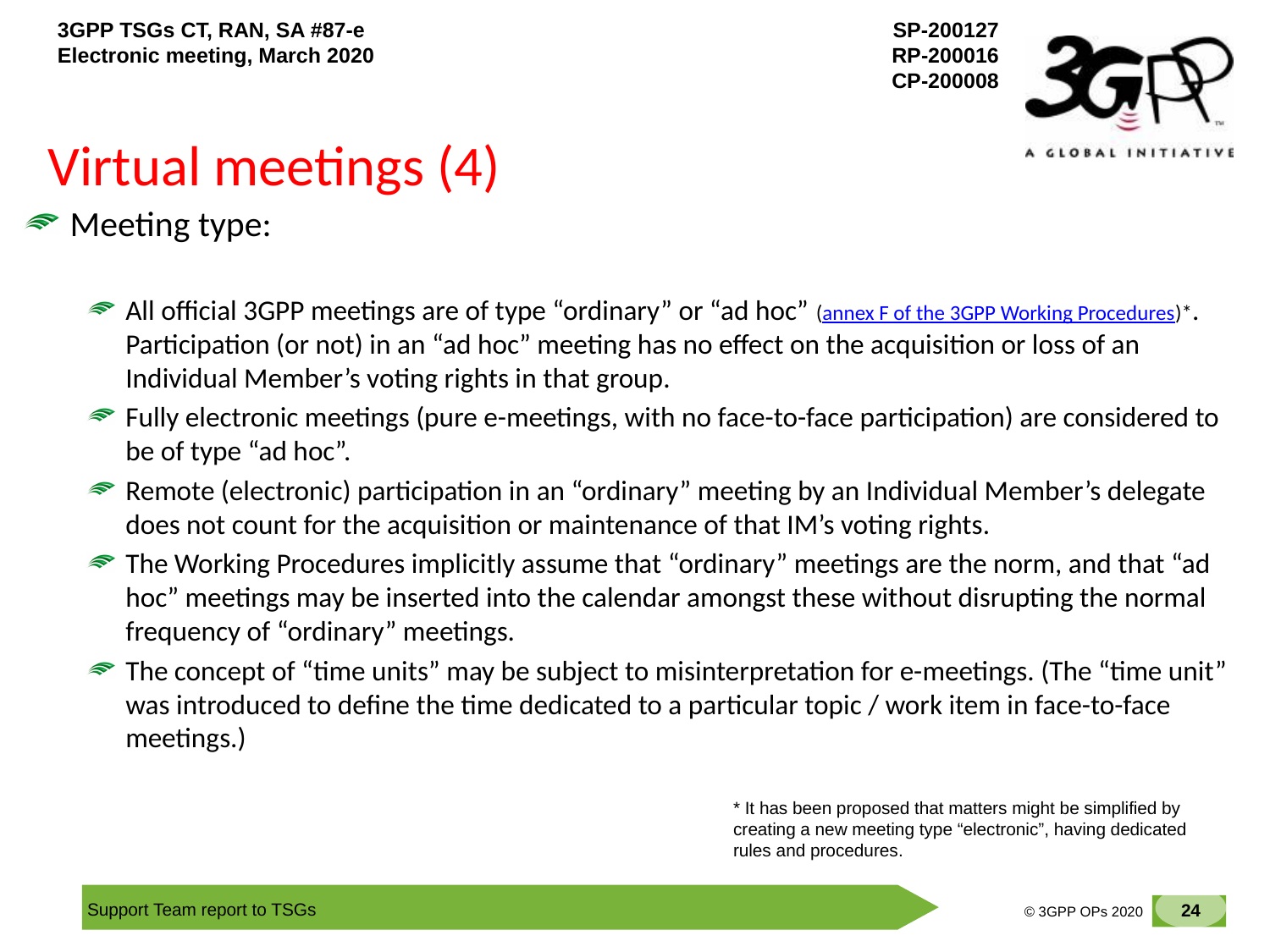

# Virtual meetings (4)
Meeting type:
All official 3GPP meetings are of type “ordinary” or “ad hoc” (annex F of the 3GPP Working Procedures)*. Participation (or not) in an “ad hoc” meeting has no effect on the acquisition or loss of an Individual Member’s voting rights in that group.
Fully electronic meetings (pure e-meetings, with no face-to-face participation) are considered to be of type “ad hoc”.
Remote (electronic) participation in an “ordinary” meeting by an Individual Member’s delegate does not count for the acquisition or maintenance of that IM’s voting rights.
The Working Procedures implicitly assume that “ordinary” meetings are the norm, and that “ad hoc” meetings may be inserted into the calendar amongst these without disrupting the normal frequency of “ordinary” meetings.
The concept of “time units” may be subject to misinterpretation for e-meetings. (The “time unit” was introduced to define the time dedicated to a particular topic / work item in face-to-face meetings.)

* It has been proposed that matters might be simplified by creating a new meeting type “electronic”, having dedicated rules and procedures.
24